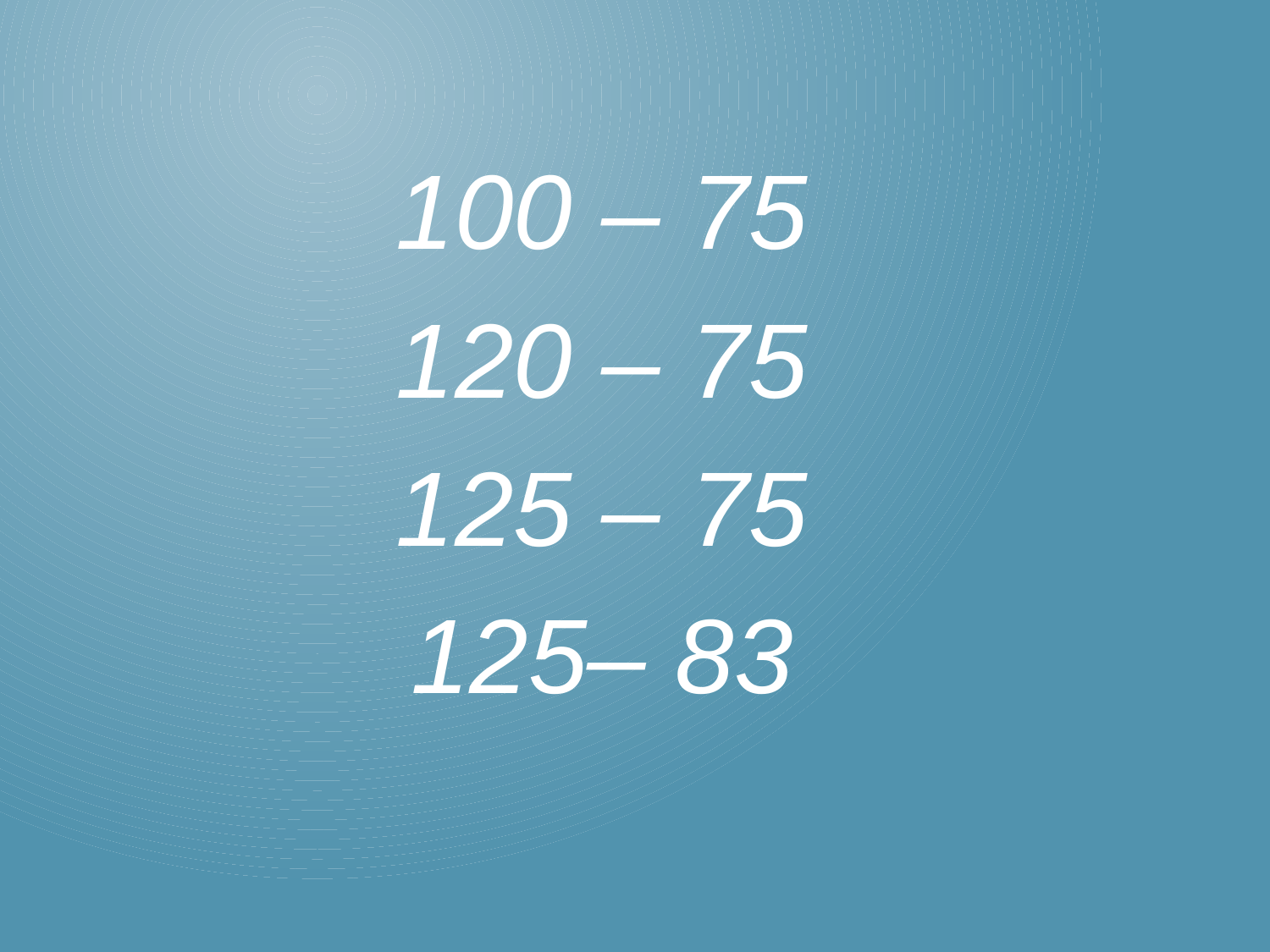

100 – 75
120 – 75
125 – 75
125– 83